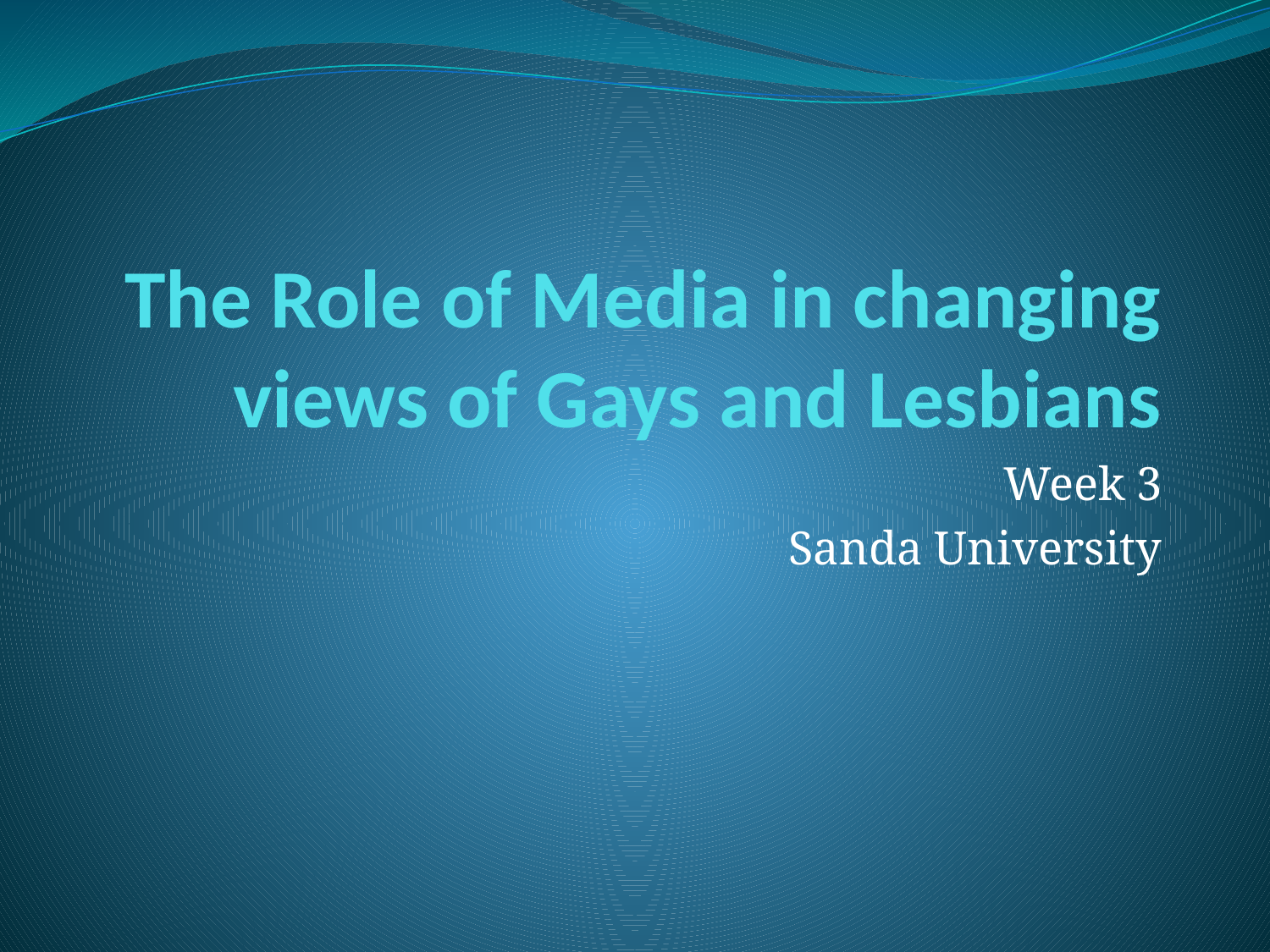

# The Role of Media in changing views of Gays and Lesbians
Week 3
Sanda University